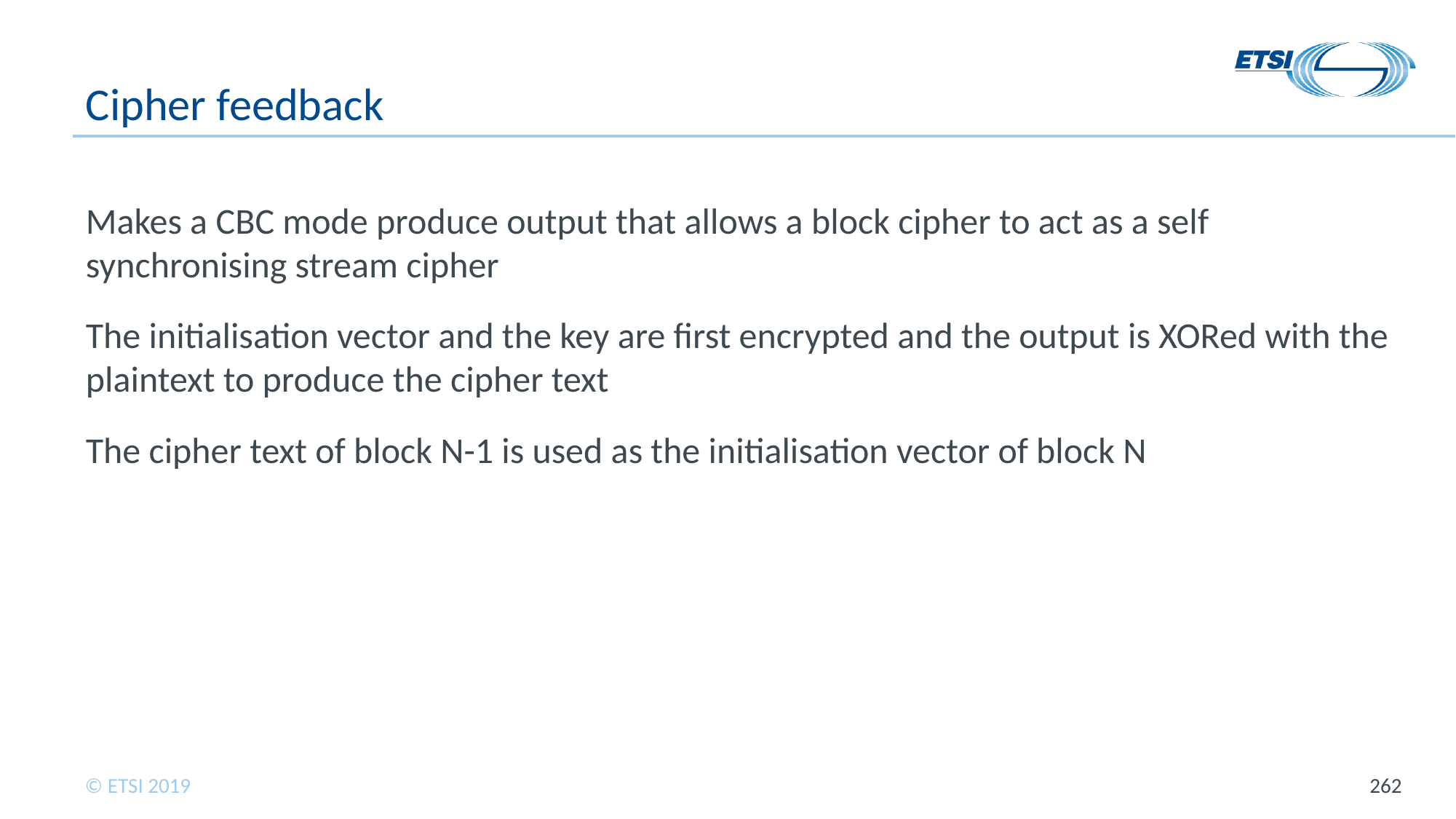

# Cipher feedback
Makes a CBC mode produce output that allows a block cipher to act as a self synchronising stream cipher
The initialisation vector and the key are first encrypted and the output is XORed with the plaintext to produce the cipher text
The cipher text of block N-1 is used as the initialisation vector of block N